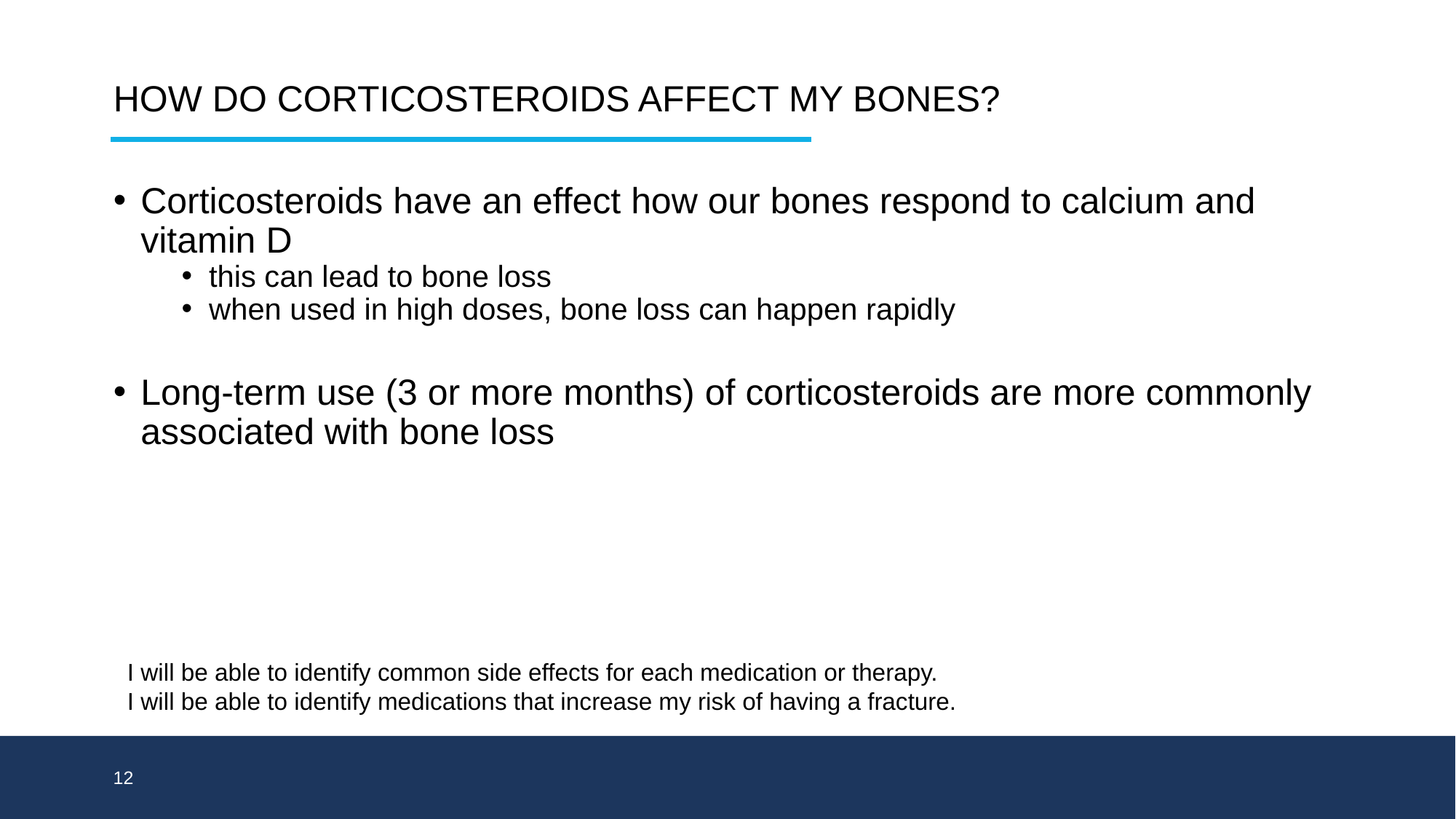

# How do Corticosteroids affect my bones?
Corticosteroids have an effect how our bones respond to calcium and vitamin D
this can lead to bone loss
when used in high doses, bone loss can happen rapidly

Long-term use (3 or more months) of corticosteroids are more commonly associated with bone loss

I will be able to identify common side effects for each medication or therapy.
I will be able to identify medications that increase my risk of having a fracture.